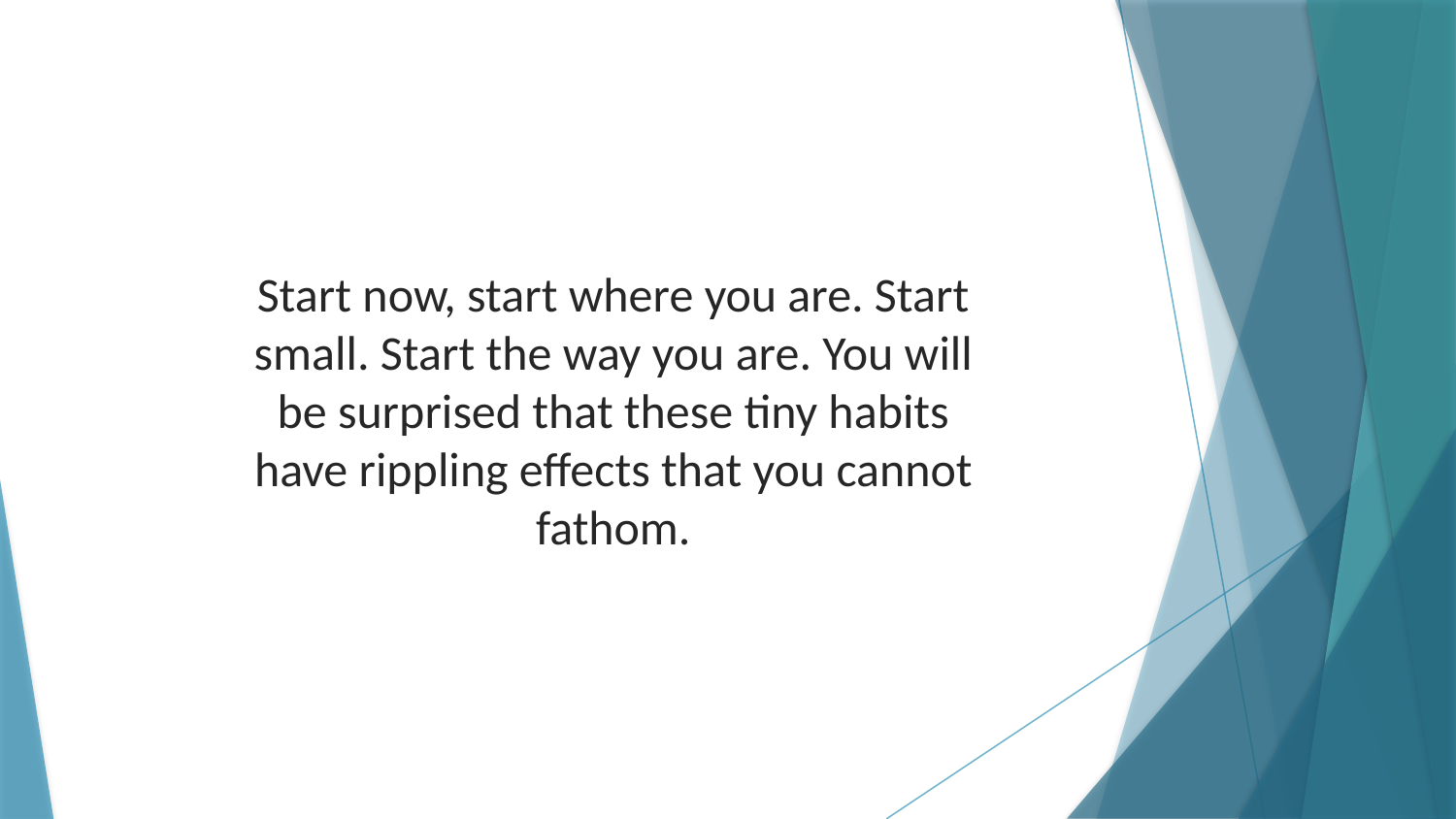

Start now, start where you are. Start small. Start the way you are. You will be surprised that these tiny habits have rippling effects that you cannot fathom.